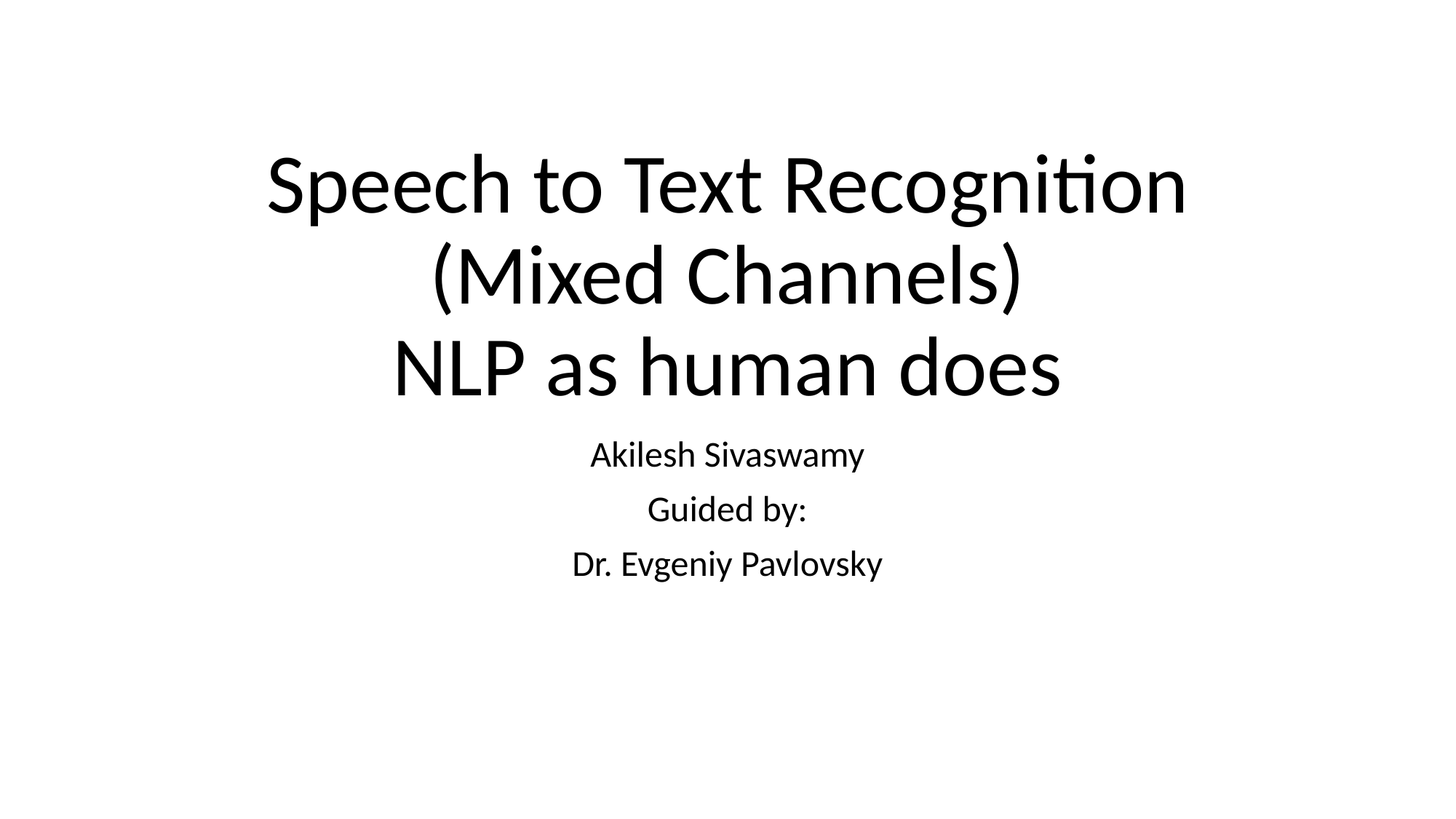

# Speech to Text Recognition (Mixed Channels) NLP as human does
Akilesh Sivaswamy
Guided by:
Dr. Evgeniy Pavlovsky